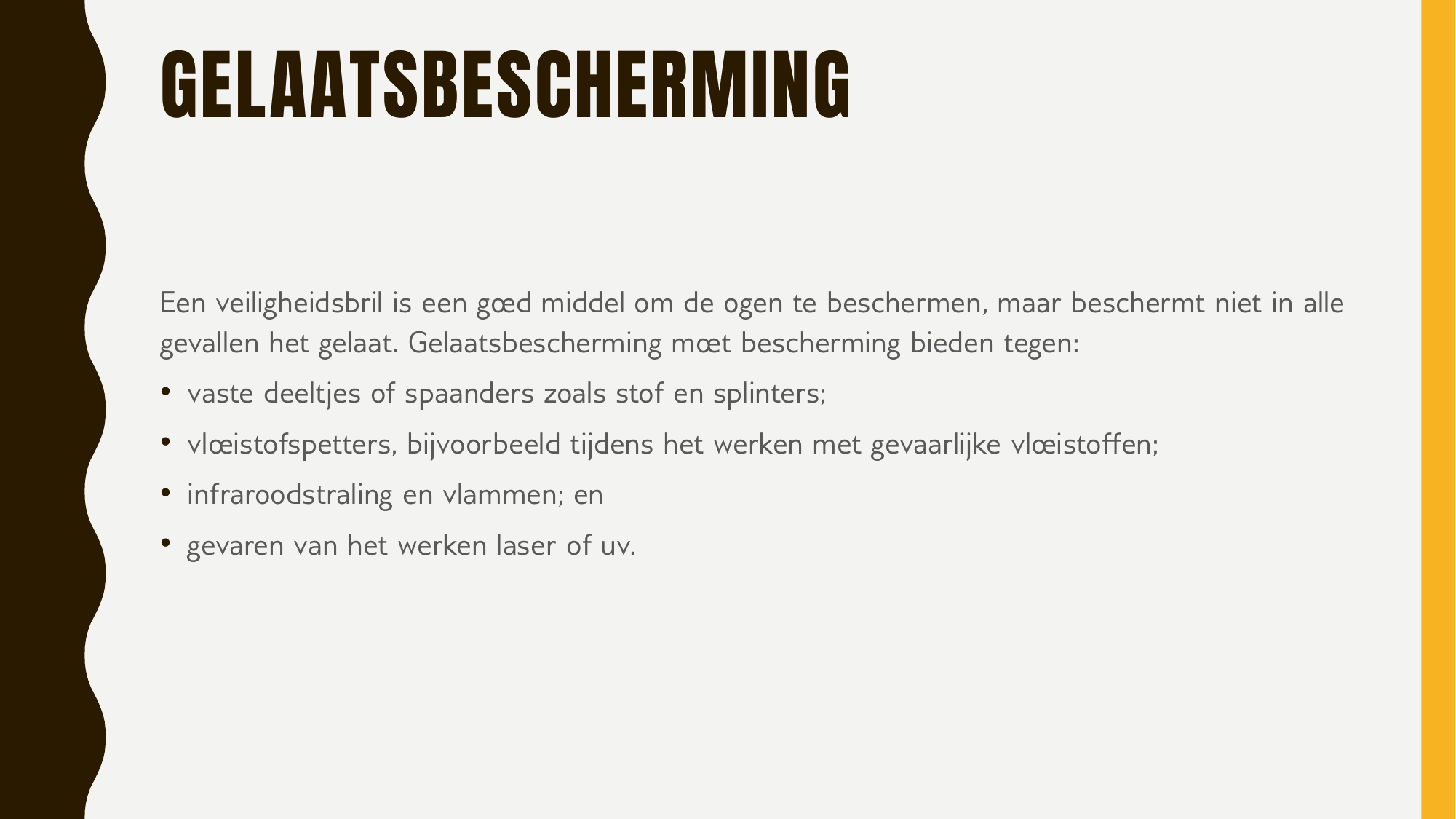

# gelaatsbescherming
Een veiligheidsbril is een goed middel om de ogen te beschermen, maar beschermt niet in alle gevallen het gelaat. Gelaatsbescherming moet bescherming bieden tegen:
vaste deeltjes of spaanders zoals stof en splinters;
vloeistofspetters, bijvoorbeeld tijdens het werken met gevaarlijke vloeistoffen;
infraroodstraling en vlammen; en
gevaren van het werken laser of uv.